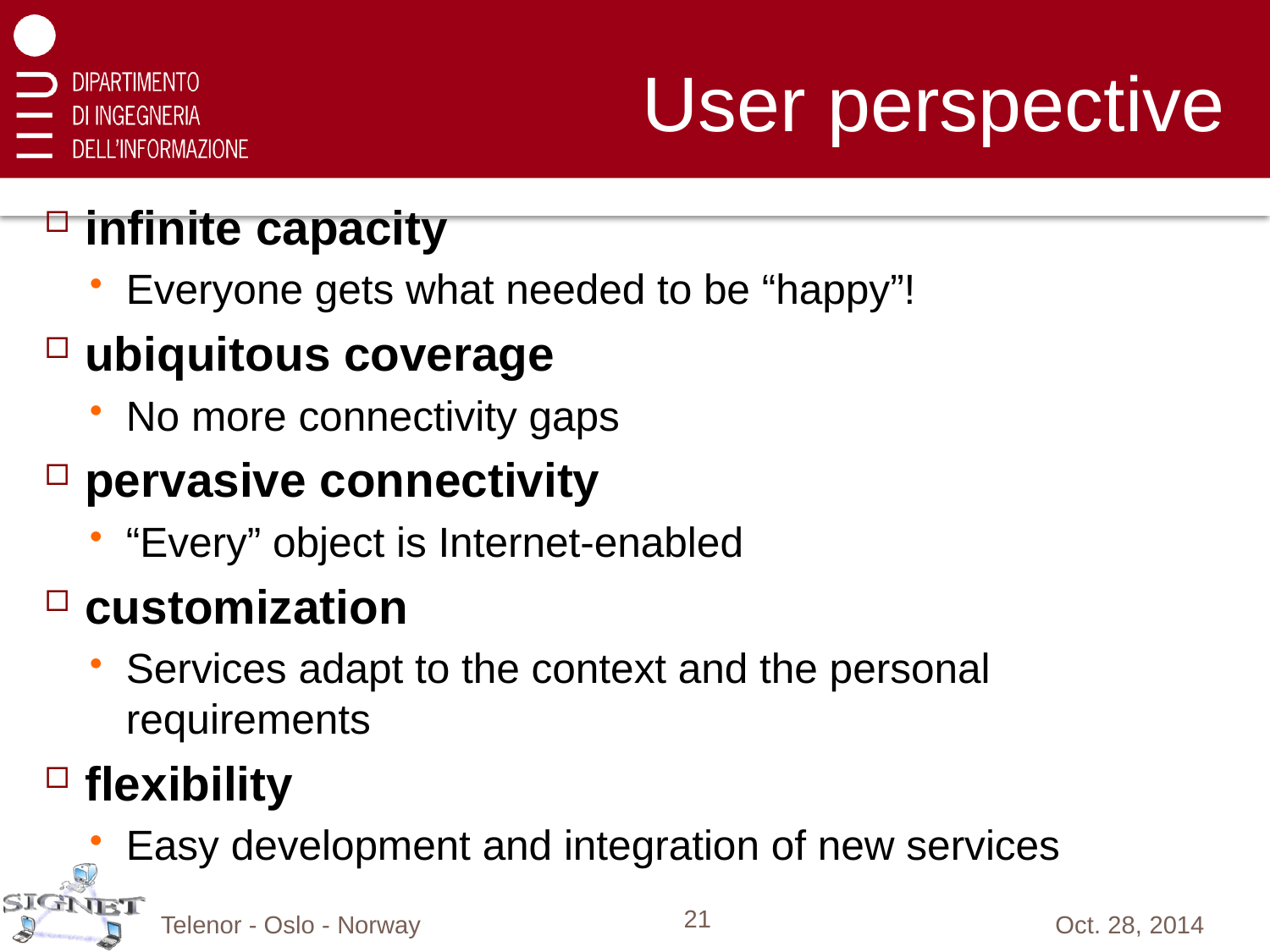

# User perspective
infinite capacity
Everyone gets what needed to be “happy”!
ubiquitous coverage
No more connectivity gaps
pervasive connectivity
“Every” object is Internet-enabled
customization
Services adapt to the context and the personal requirements
flexibility
Easy development and integration of new services
Telenor - Oslo - Norway
21
Oct. 28, 2014